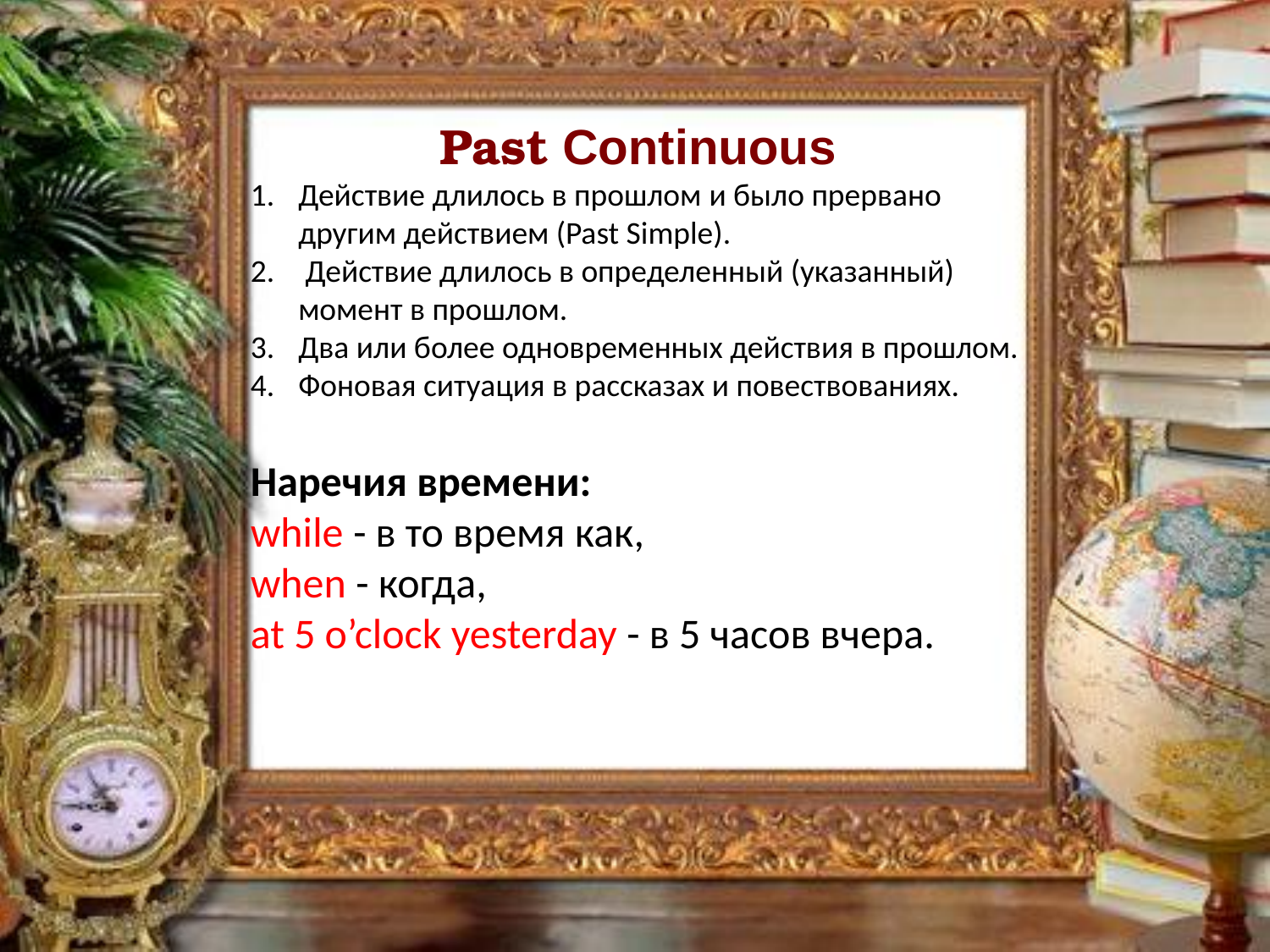

Past Continuous
Действие длилось в прошлом и было прервано другим действием (Past Simple).
 Действие длилось в определенный (указанный) момент в прошлом.
Два или более одновременных действия в прошлом.
Фоновая ситуация в рассказах и повествованиях.

Наречия времени:
while - в то время как,
when - когда,
at 5 o’clock yesterday - в 5 часов вчера.